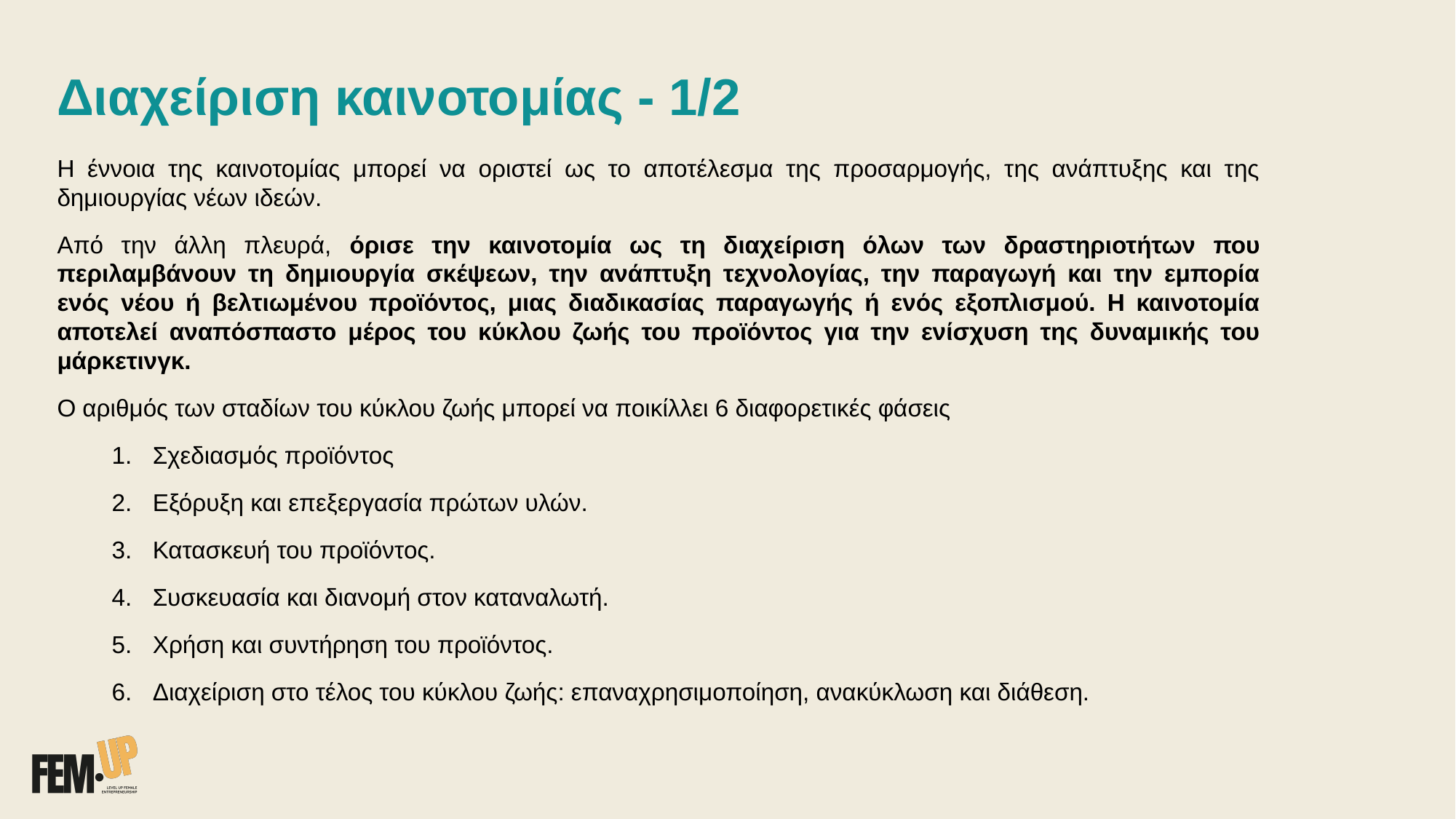

Διαχείριση καινοτομίας - 1/2
Η έννοια της καινοτομίας μπορεί να οριστεί ως το αποτέλεσμα της προσαρμογής, της ανάπτυξης και της δημιουργίας νέων ιδεών.
Από την άλλη πλευρά, όρισε την καινοτομία ως τη διαχείριση όλων των δραστηριοτήτων που περιλαμβάνουν τη δημιουργία σκέψεων, την ανάπτυξη τεχνολογίας, την παραγωγή και την εμπορία ενός νέου ή βελτιωμένου προϊόντος, μιας διαδικασίας παραγωγής ή ενός εξοπλισμού. Η καινοτομία αποτελεί αναπόσπαστο μέρος του κύκλου ζωής του προϊόντος για την ενίσχυση της δυναμικής του μάρκετινγκ.
Ο αριθμός των σταδίων του κύκλου ζωής μπορεί να ποικίλλει 6 διαφορετικές φάσεις
​Σχεδιασμός προϊόντος
Εξόρυξη και επεξεργασία πρώτων υλών.
Κατασκευή του προϊόντος.
Συσκευασία και διανομή στον καταναλωτή.
Χρήση και συντήρηση του προϊόντος.
Διαχείριση στο τέλος του κύκλου ζωής: επαναχρησιμοποίηση, ανακύκλωση και διάθεση.

​